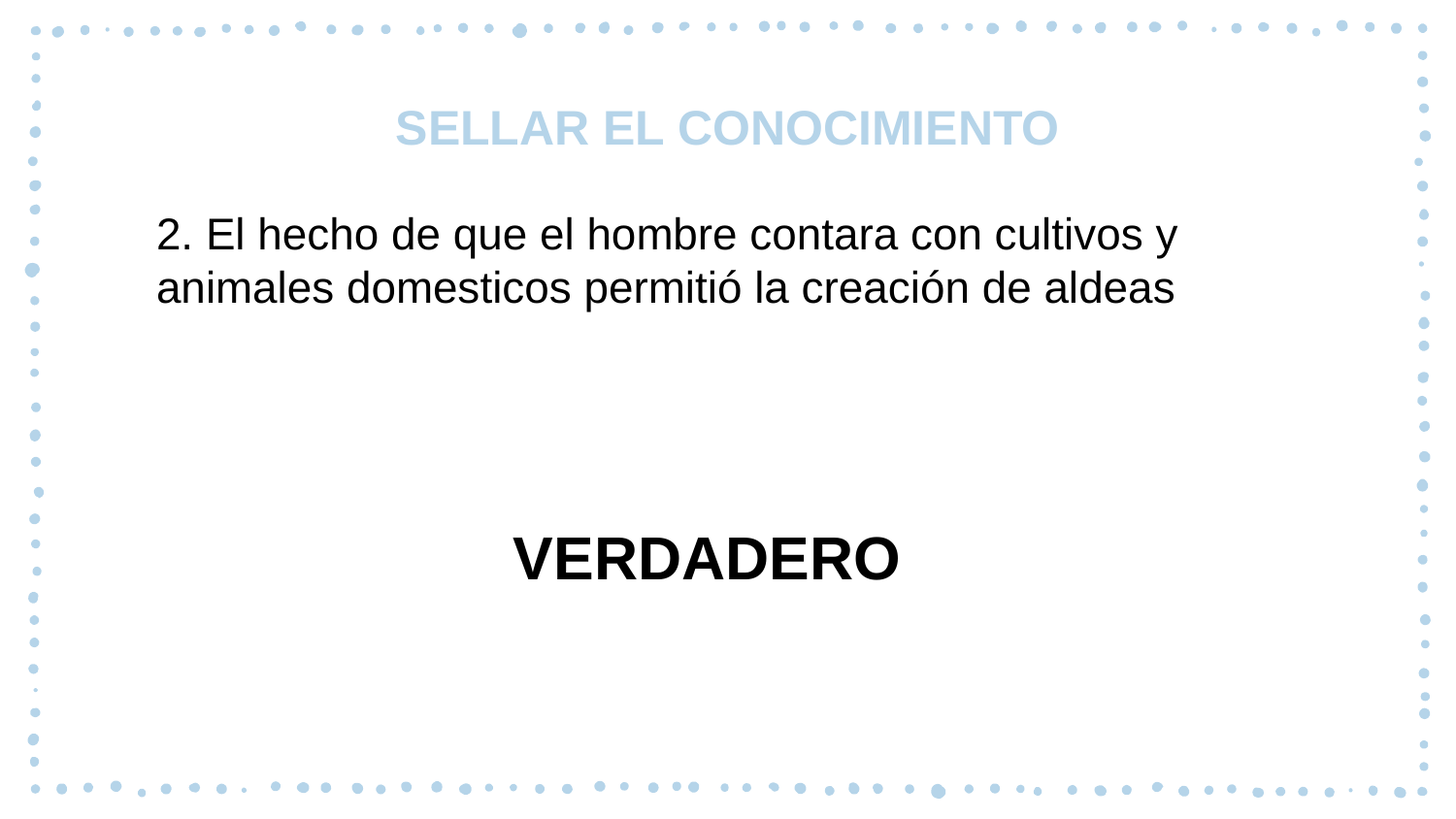

# SELLAR EL CONOCIMIENTO
2. El hecho de que el hombre contara con cultivos y animales domesticos permitió la creación de aldeas

VERDADERO